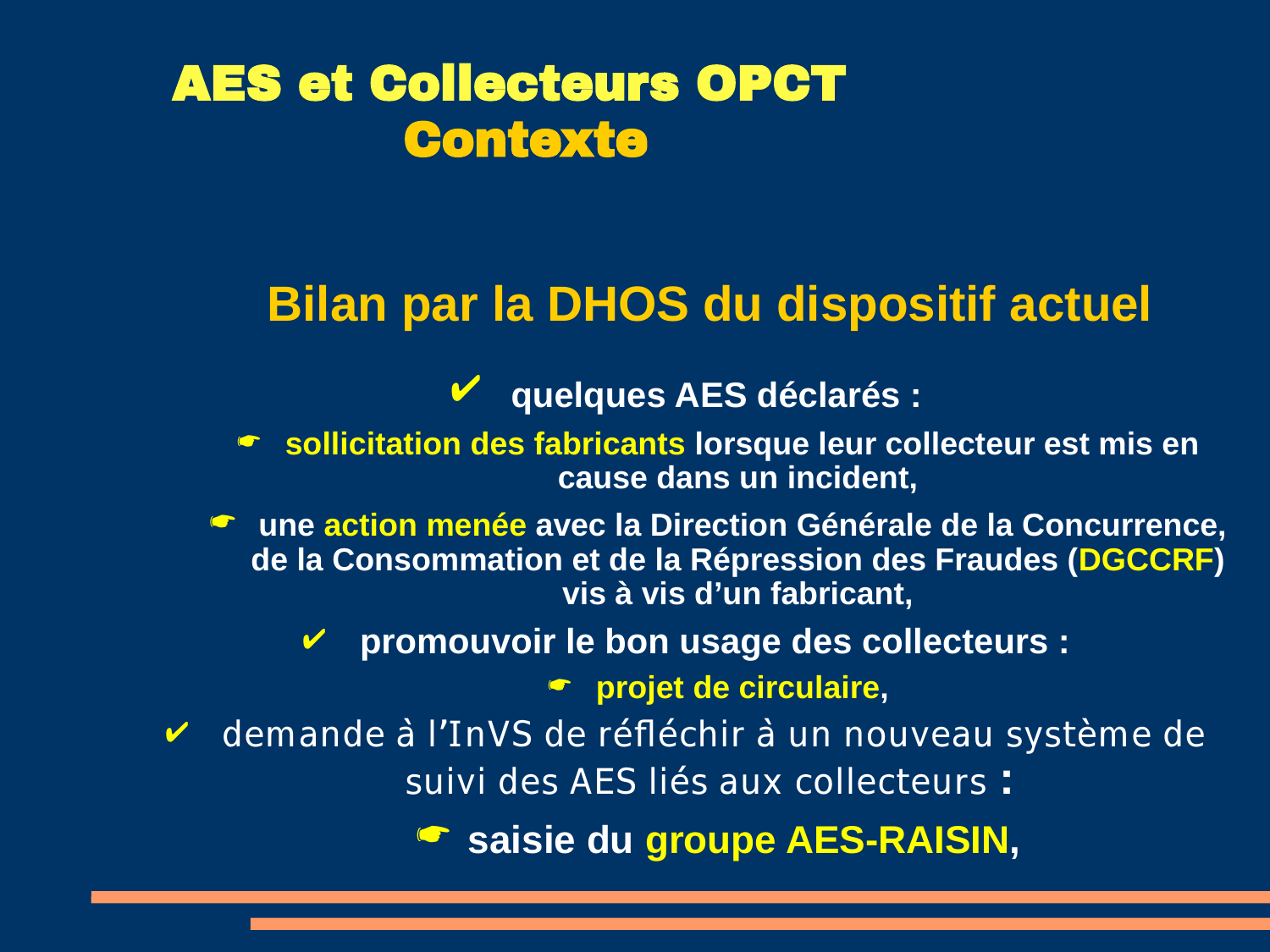

AES et Collecteurs OPCT
 Contexte
Bilan par la DHOS du dispositif actuel

 quelques AES déclarés :
 sollicitation des fabricants lorsque leur collecteur est mis en cause dans un incident,
 une action menée avec la Direction Générale de la Concurrence, de la Consommation et de la Répression des Fraudes (DGCCRF) vis à vis d’un fabricant,
 promouvoir le bon usage des collecteurs :
 projet de circulaire,
 demande à l’InVS de réfléchir à un nouveau système de suivi des AES liés aux collecteurs :
 saisie du groupe AES-RAISIN,